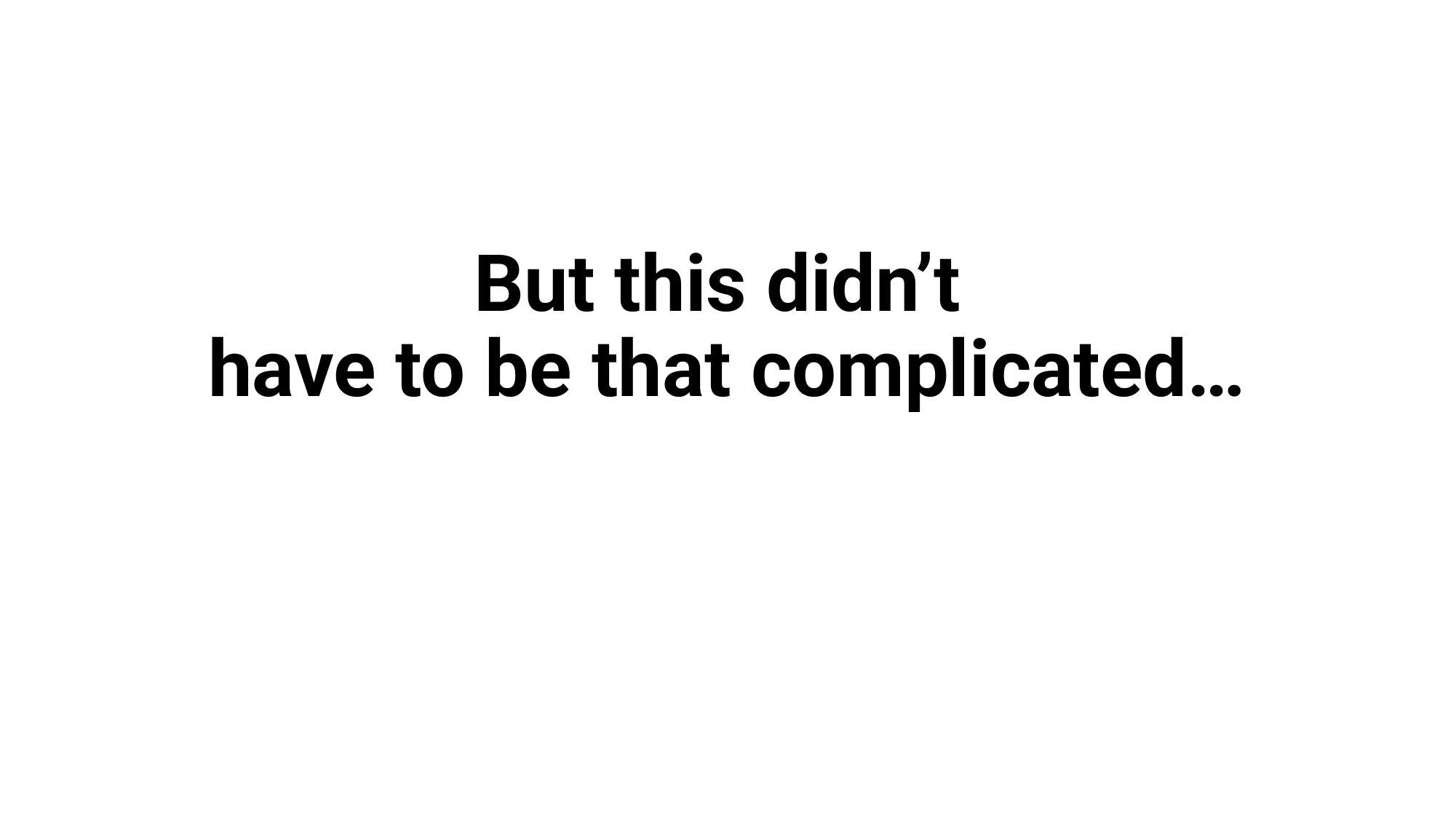

# But this didn’t have to be that complicated…